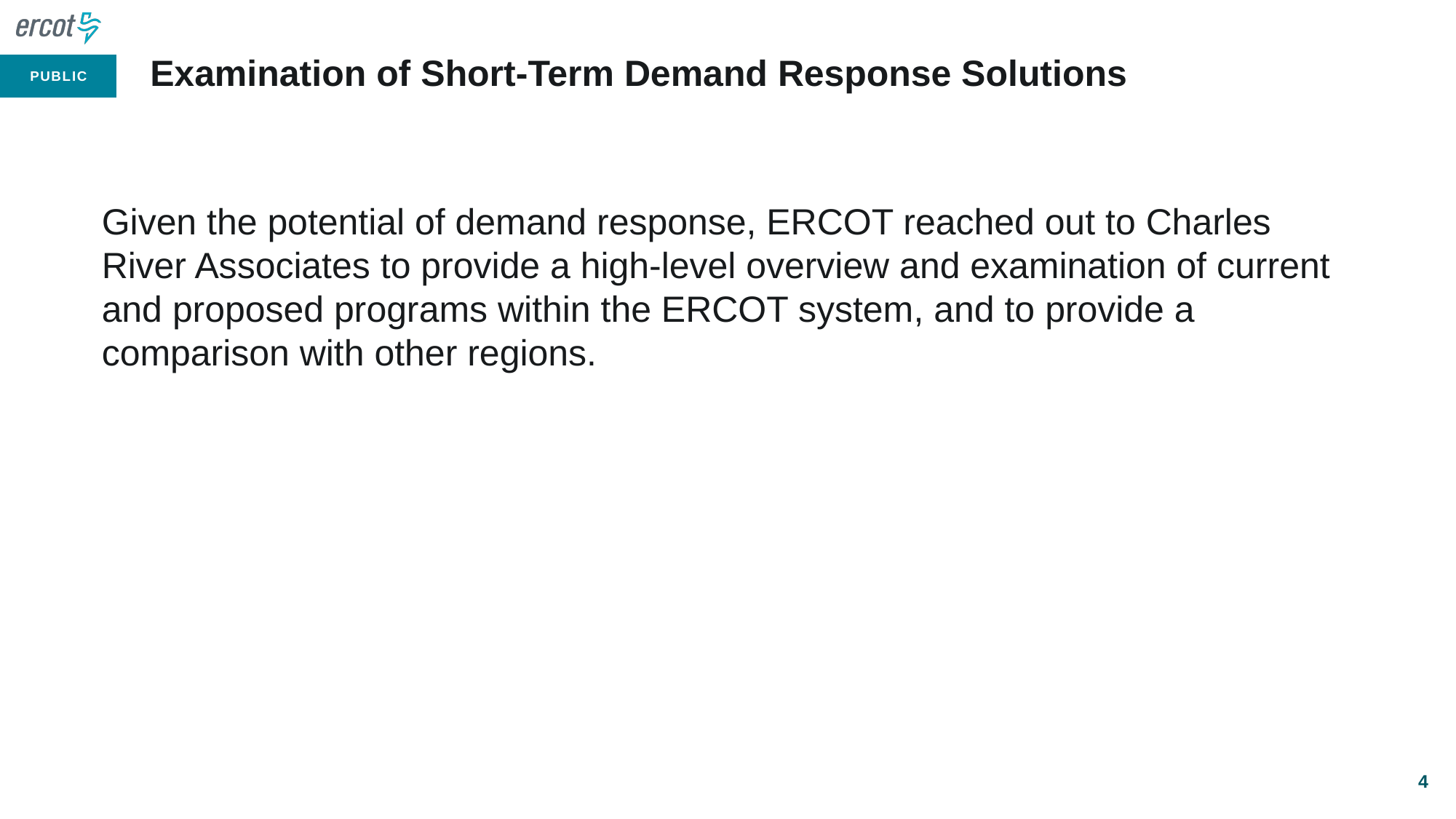

# Examination of Short-Term Demand Response Solutions
Given the potential of demand response, ERCOT reached out to Charles River Associates to provide a high-level overview and examination of current and proposed programs within the ERCOT system, and to provide a comparison with other regions.
4
4